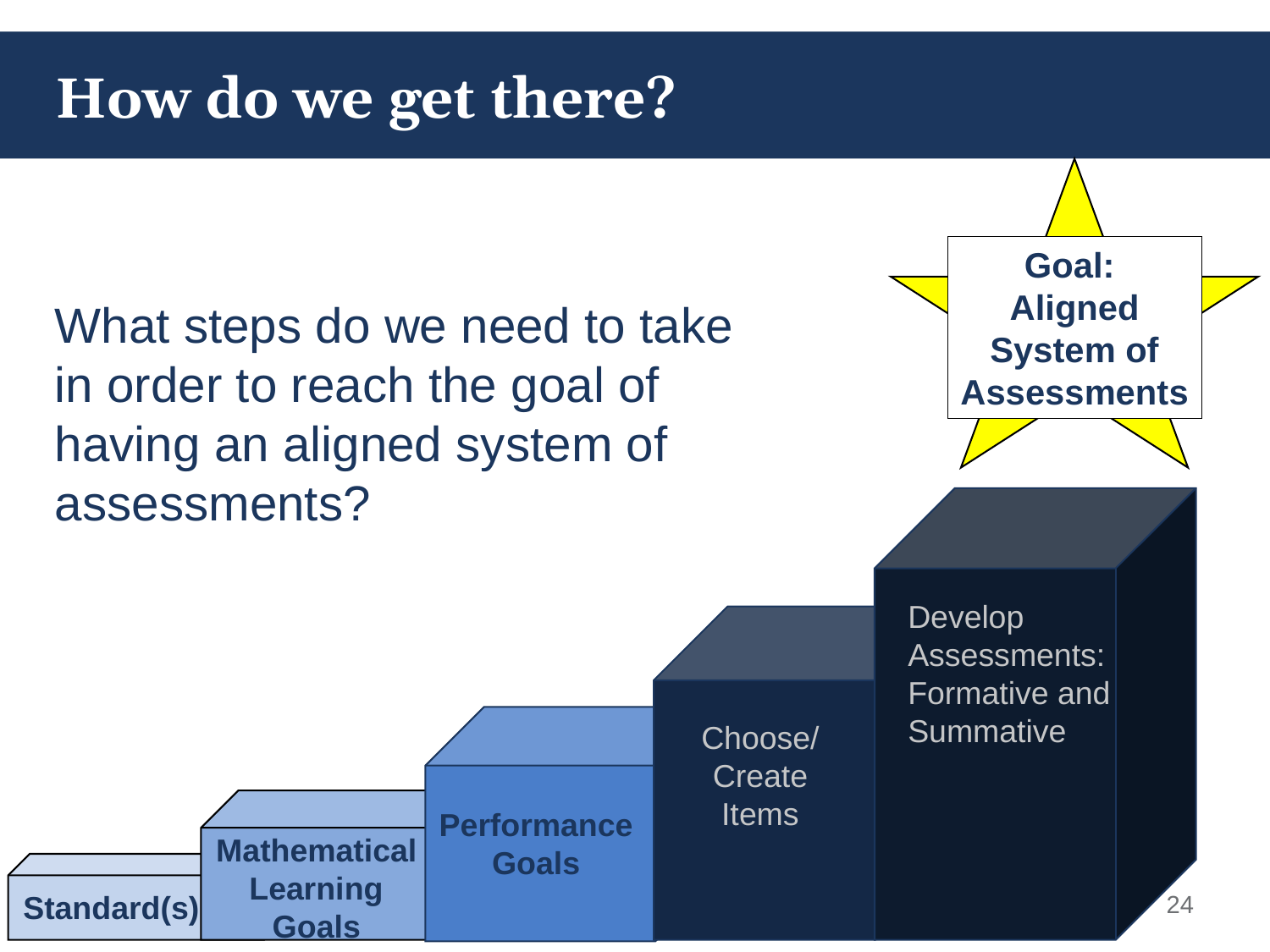

# How do we get there?

Goal:  Aligned System of Assessments
What steps do we need to take in order to reach the goal of having an aligned system of assessments?

Choose/ Create Items
Performance Goals
Mathematical Learning Goals
Standard(s)
Develop Assessments:
Formative and Summative
24